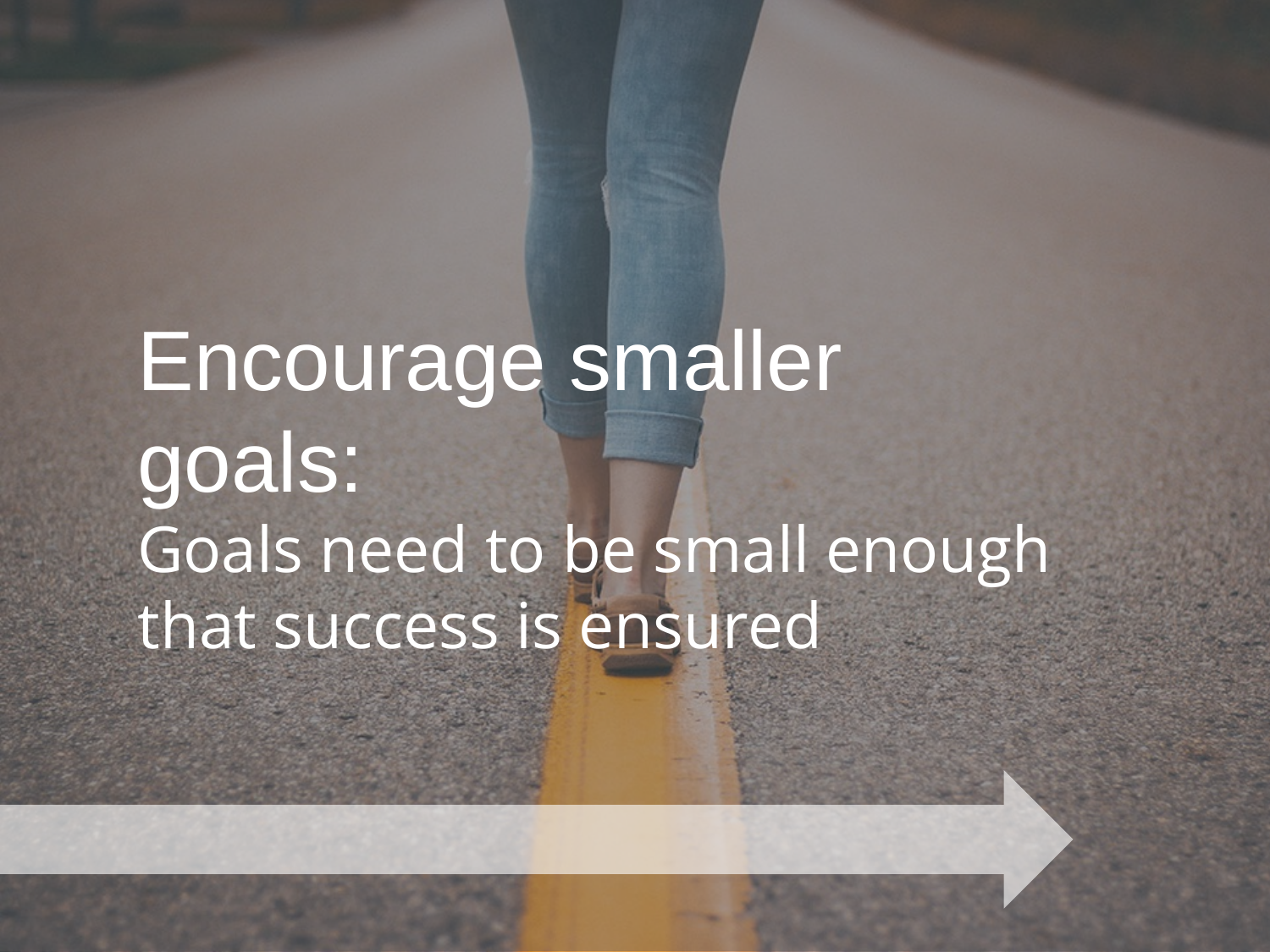

Encourage smaller goals:
Goals need to be small enough that success is ensured